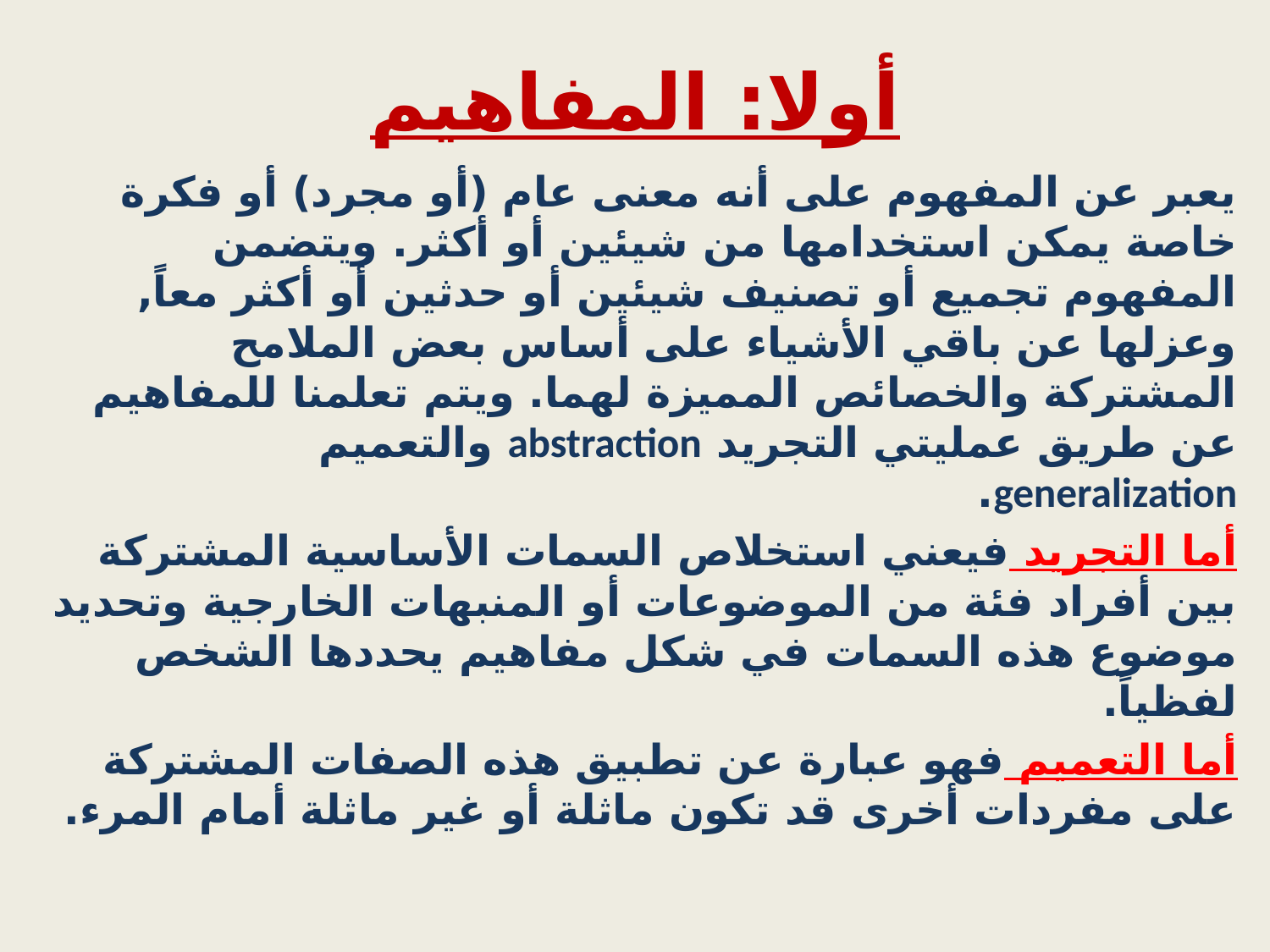

# أولا: المفاهيم
يعبر عن المفهوم على أنه معنى عام (أو مجرد) أو فكرة خاصة يمكن استخدامها من شيئين أو أكثر. ويتضمن المفهوم تجميع أو تصنيف شيئين أو حدثين أو أكثر معاً, وعزلها عن باقي الأشياء على أساس بعض الملامح المشتركة والخصائص المميزة لهما. ويتم تعلمنا للمفاهيم عن طريق عمليتي التجريد abstraction والتعميم generalization.
أما التجريد فيعني استخلاص السمات الأساسية المشتركة بين أفراد فئة من الموضوعات أو المنبهات الخارجية وتحديد موضوع هذه السمات في شكل مفاهيم يحددها الشخص لفظياً.
أما التعميم فهو عبارة عن تطبيق هذه الصفات المشتركة على مفردات أخرى قد تكون ماثلة أو غير ماثلة أمام المرء.